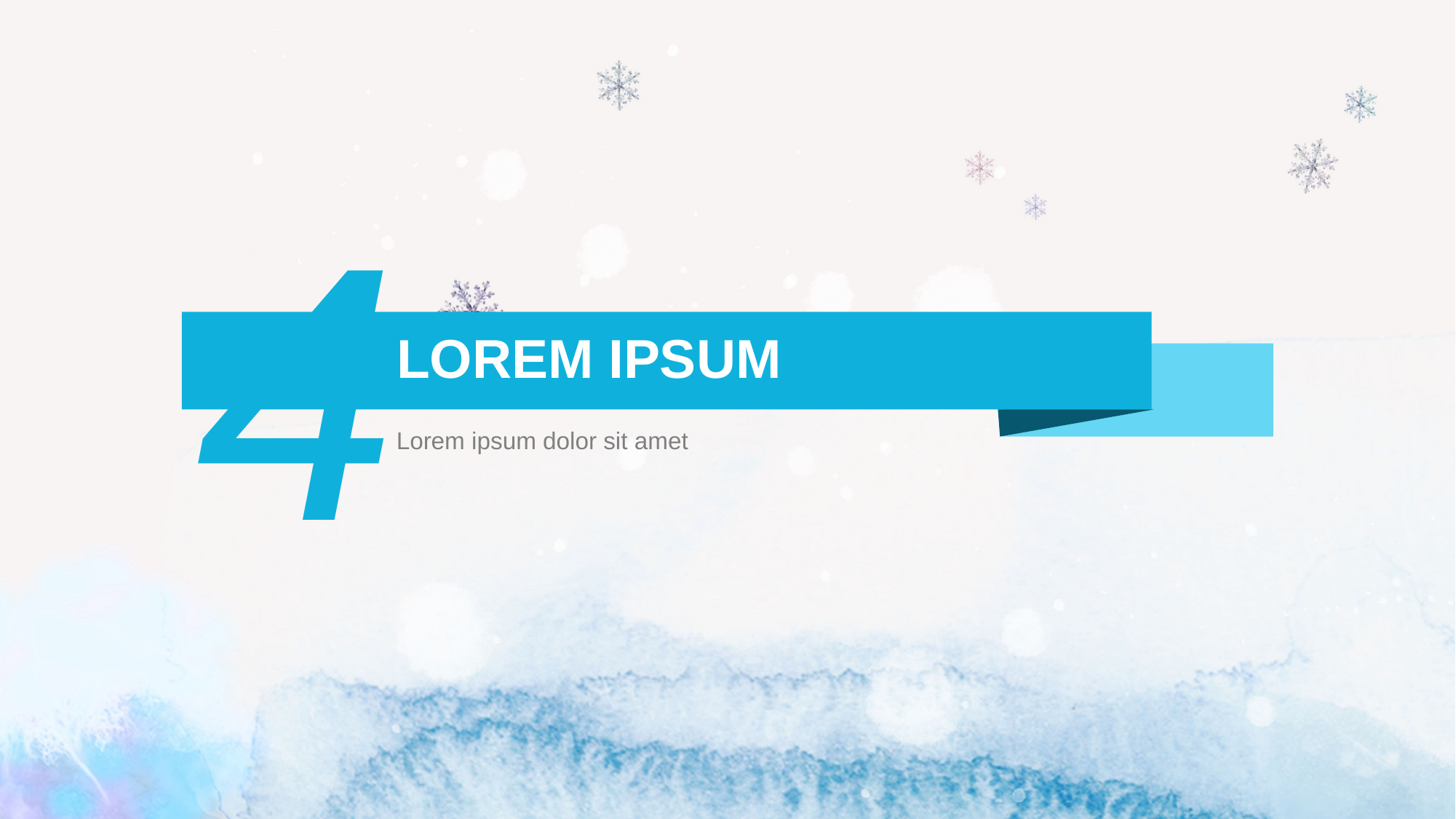

4
LOREM IPSUM

Lorem ipsum dolor sit amet